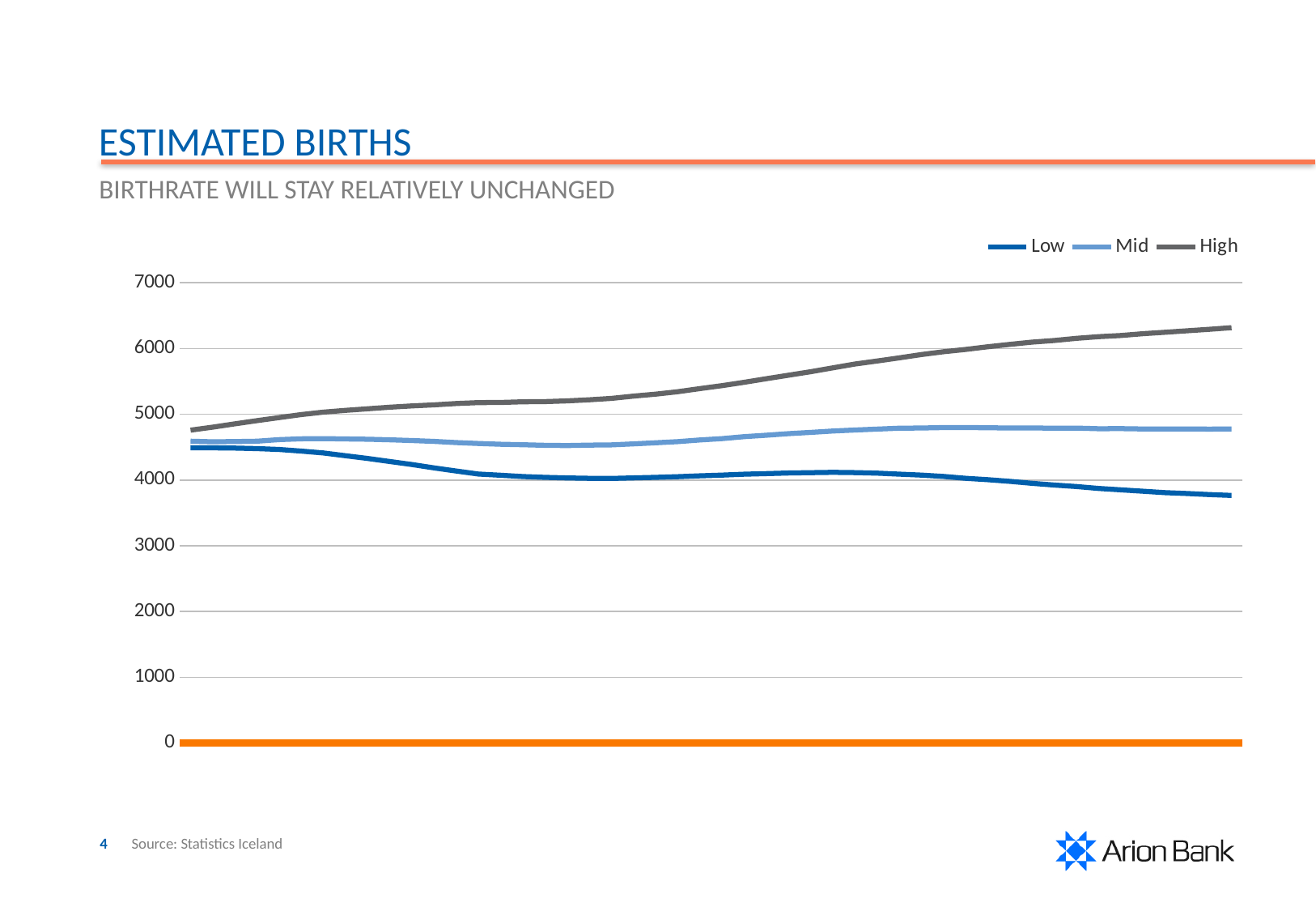

Estimated births
Birthrate will stay relatively unchanged

### Chart

| Category | Low | Mid | High |
|---|---|---|---|
| 2013 | 4492.0 | 4591.0 | 4759.0 |
| 2014 | 4490.0 | 4582.0 | 4805.0 |
| 2015 | 4486.0 | 4586.0 | 4855.0 |
| 2016 | 4478.0 | 4591.0 | 4904.0 |
| 2017 | 4465.0 | 4615.0 | 4950.0 |
| 2018 | 4440.0 | 4627.0 | 4996.0 |
| 2019 | 4412.0 | 4630.0 | 5033.0 |
| 2020 | 4370.0 | 4625.0 | 5060.0 |
| 2021 | 4328.0 | 4621.0 | 5084.0 |
| 2022 | 4282.0 | 4612.0 | 5108.0 |
| 2023 | 4236.0 | 4601.0 | 5128.0 |
| 2024 | 4184.0 | 4588.0 | 5144.0 |
| 2025 | 4137.0 | 4570.0 | 5164.0 |
| 2026 | 4091.0 | 4556.0 | 5178.0 |
| 2027 | 4073.0 | 4544.0 | 5180.0 |
| 2028 | 4053.0 | 4537.0 | 5190.0 |
| 2029 | 4041.0 | 4528.0 | 5193.0 |
| 2030 | 4032.0 | 4525.0 | 5204.0 |
| 2031 | 4026.0 | 4531.0 | 5221.0 |
| 2032 | 4024.0 | 4535.0 | 5242.0 |
| 2033 | 4033.0 | 4550.0 | 5277.0 |
| 2034 | 4041.0 | 4567.0 | 5307.0 |
| 2035 | 4051.0 | 4584.0 | 5344.0 |
| 2036 | 4064.0 | 4610.0 | 5391.0 |
| 2037 | 4075.0 | 4630.0 | 5436.0 |
| 2038 | 4089.0 | 4660.0 | 5487.0 |
| 2039 | 4098.0 | 4682.0 | 5542.0 |
| 2040 | 4107.0 | 4706.0 | 5595.0 |
| 2041 | 4112.0 | 4725.0 | 5648.0 |
| 2042 | 4117.0 | 4746.0 | 5707.0 |
| 2043 | 4113.0 | 4761.0 | 5765.0 |
| 2044 | 4105.0 | 4775.0 | 5811.0 |
| 2045 | 4090.0 | 4789.0 | 5859.0 |
| 2046 | 4075.0 | 4792.0 | 5909.0 |
| 2047 | 4055.0 | 4798.0 | 5952.0 |
| 2048 | 4026.0 | 4799.0 | 5987.0 |
| 2049 | 4005.0 | 4795.0 | 6028.0 |
| 2050 | 3980.0 | 4792.0 | 6064.0 |
| 2051 | 3950.0 | 4793.0 | 6098.0 |
| 2052 | 3924.0 | 4788.0 | 6123.0 |
| 2053 | 3901.0 | 4790.0 | 6156.0 |
| 2054 | 3872.0 | 4781.0 | 6181.0 |
| 2055 | 3851.0 | 4782.0 | 6199.0 |
| 2056 | 3830.0 | 4777.0 | 6226.0 |
| 2057 | 3808.0 | 4777.0 | 6248.0 |
| 2058 | 3795.0 | 4777.0 | 6271.0 |
| 2059 | 3779.0 | 4775.0 | 6293.0 |
| 2060 | 3766.0 | 4777.0 | 6318.0 |
4
Source: Statistics Iceland